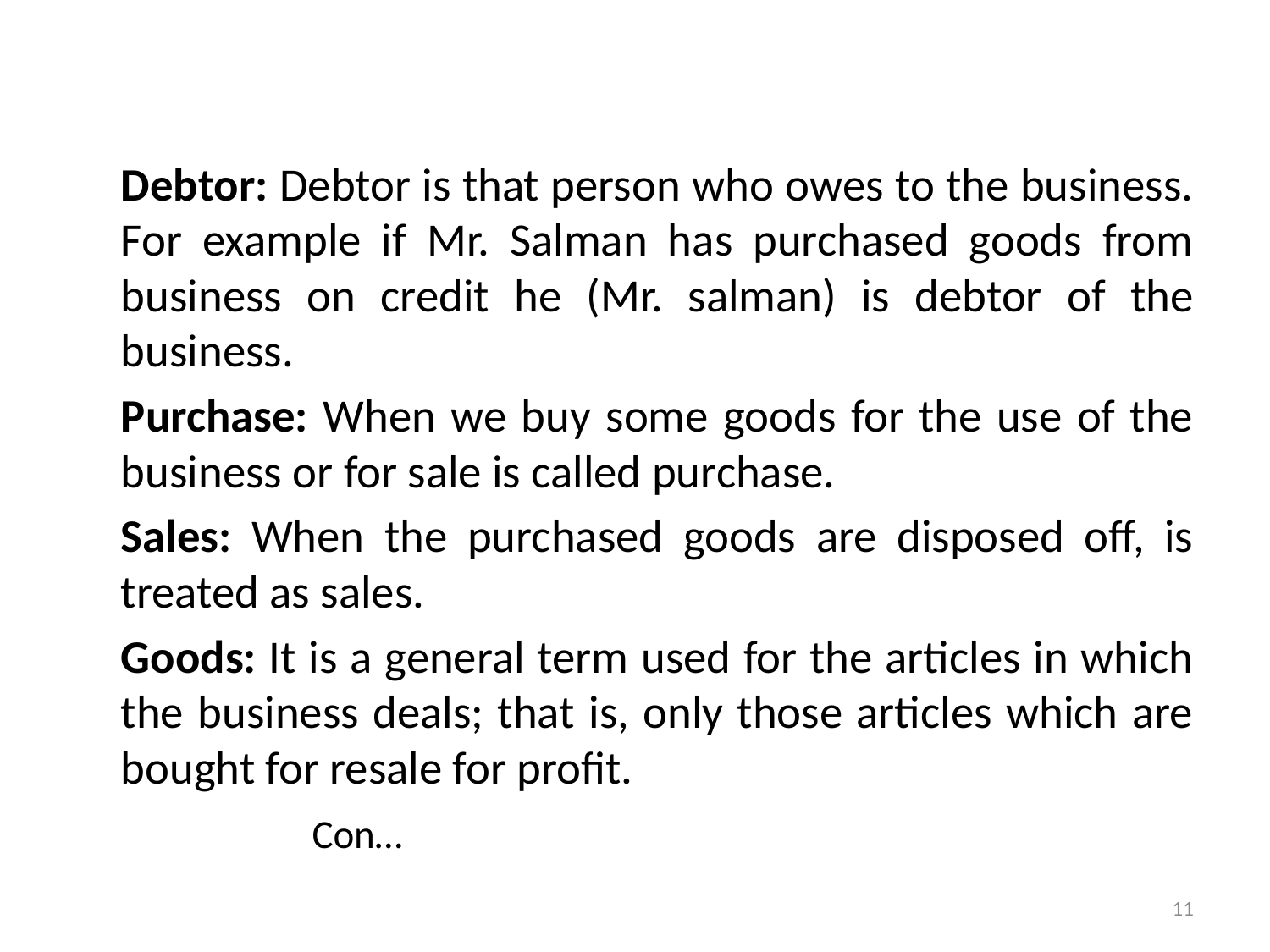

Debtor: Debtor is that person who owes to the business. For example if Mr. Salman has purchased goods from business on credit he (Mr. salman) is debtor of the business.
	Purchase: When we buy some goods for the use of the business or for sale is called purchase.
	Sales: When the purchased goods are disposed off, is treated as sales.
	Goods: It is a general term used for the articles in which the business deals; that is, only those articles which are bought for resale for profit.
							                     Con…

11